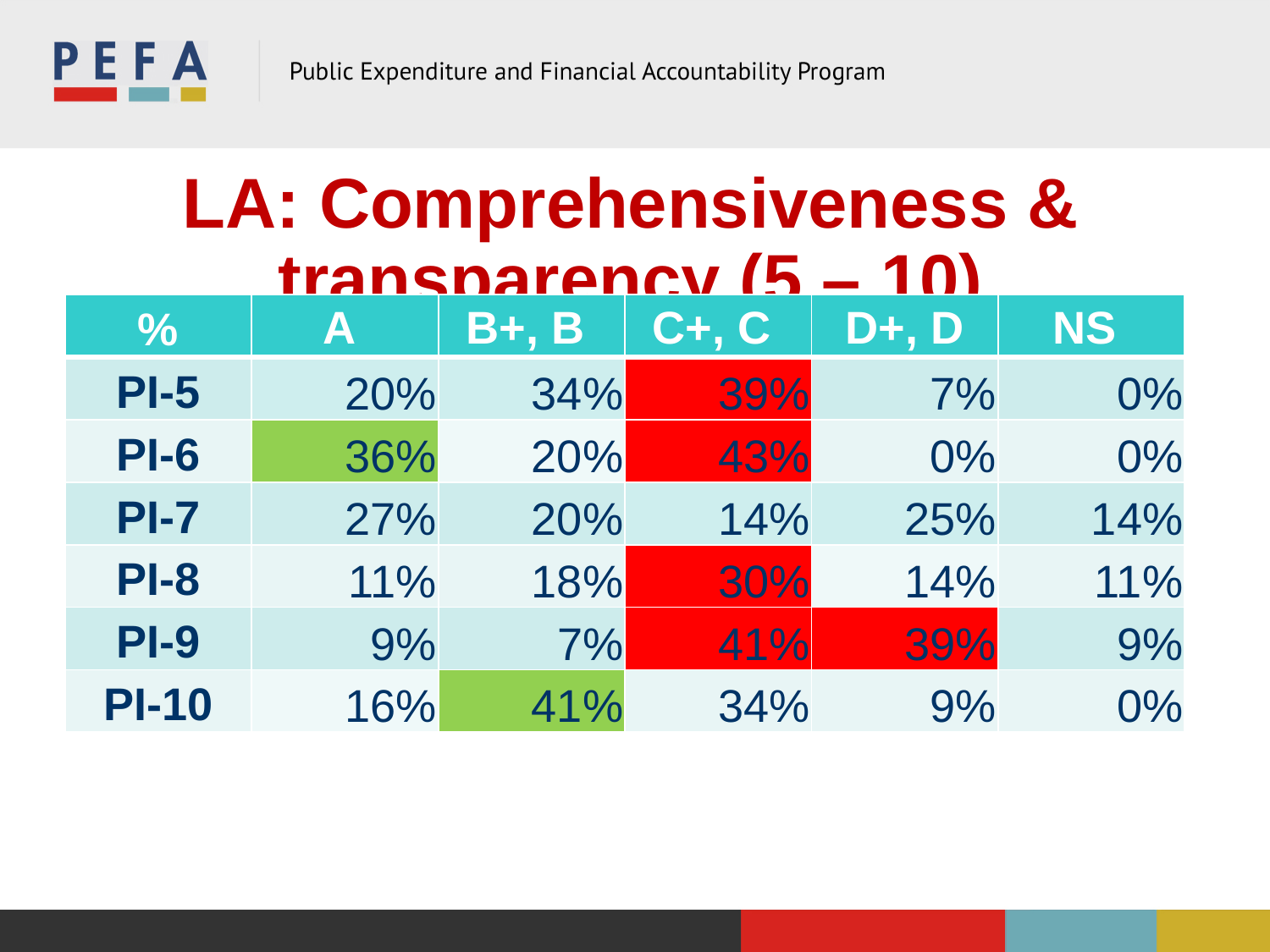

# LA: Comprehensiveness & transparency (5 – 10)
| % | A | B+, B | C+, C | D+, D | NS |
| --- | --- | --- | --- | --- | --- |
| PI-5 | 20% | 34% | 39% | 7% | 0% |
| PI-6 | 36% | 20% | 43% | 0% | 0% |
| PI-7 | 27% | 20% | 14% | 25% | 14% |
| PI-8 | 11% | 18% | 30% | 14% | 11% |
| PI-9 | 9% | 7% | 41% | 39% | 9% |
| PI-10 | 16% | 41% | 34% | 9% | 0% |